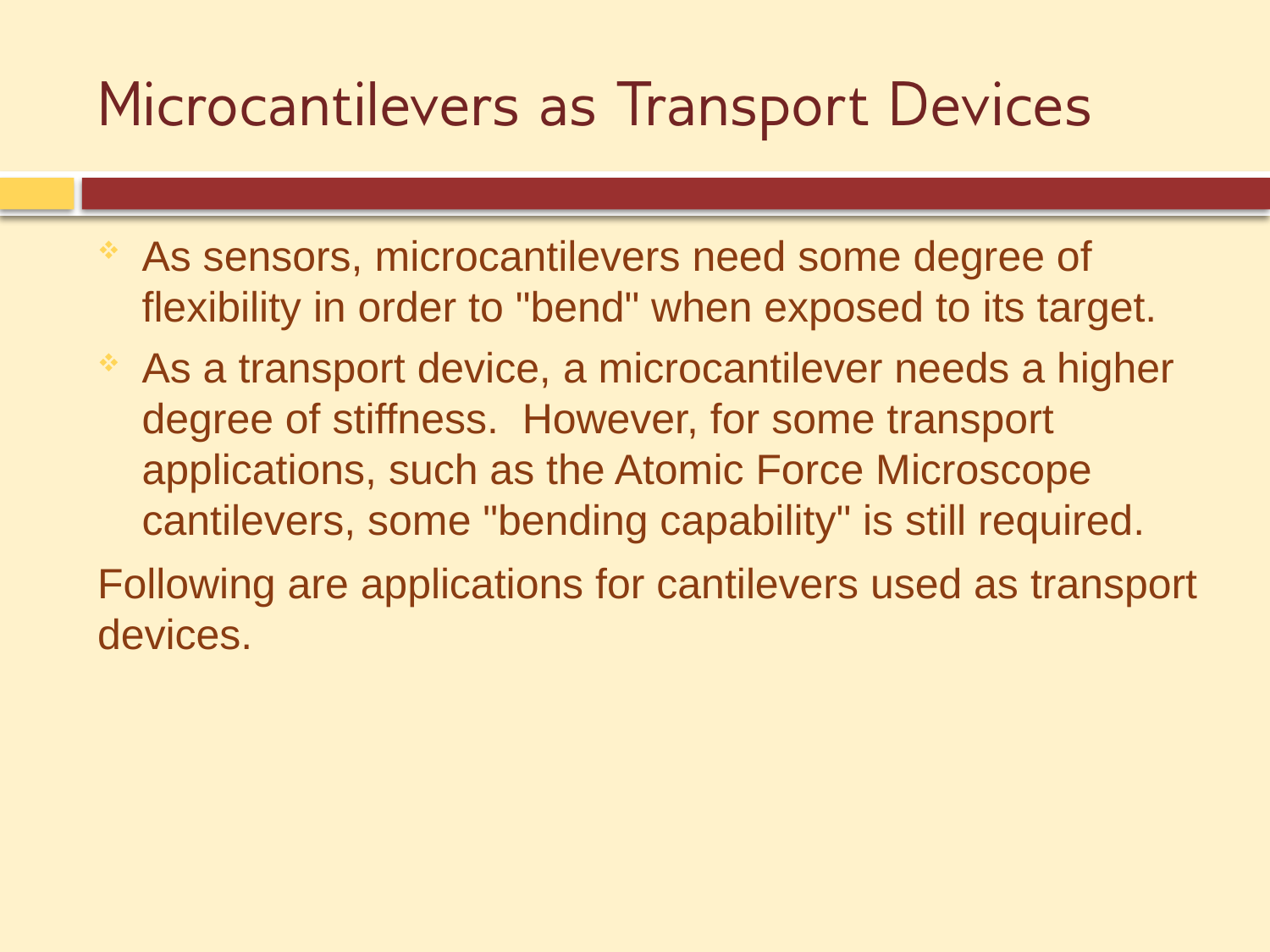

# Microcantilevers as Transport Devices
As sensors, microcantilevers need some degree of flexibility in order to "bend" when exposed to its target.
As a transport device, a microcantilever needs a higher degree of stiffness.  However, for some transport applications, such as the Atomic Force Microscope cantilevers, some "bending capability" is still required.
Following are applications for cantilevers used as transport devices.